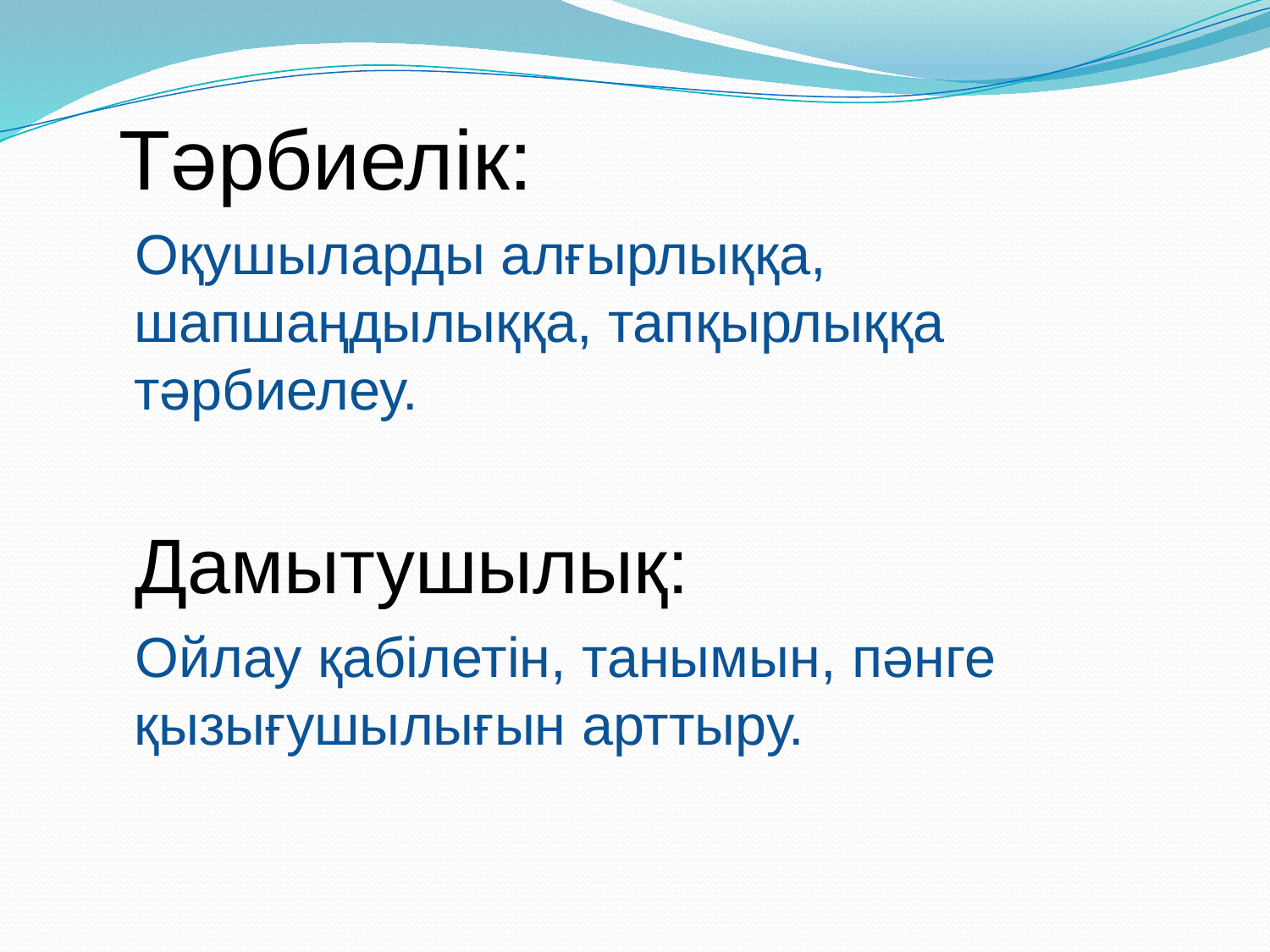

Тәрбиелік:
    Оқушыларды алғырлыққа,   шапшаңдылыққа, тапқырлыққа тәрбиелеу.

    Дамытушылық:
    Ойлау қабілетін, танымын, пәнге қызығушылығын арттыру.